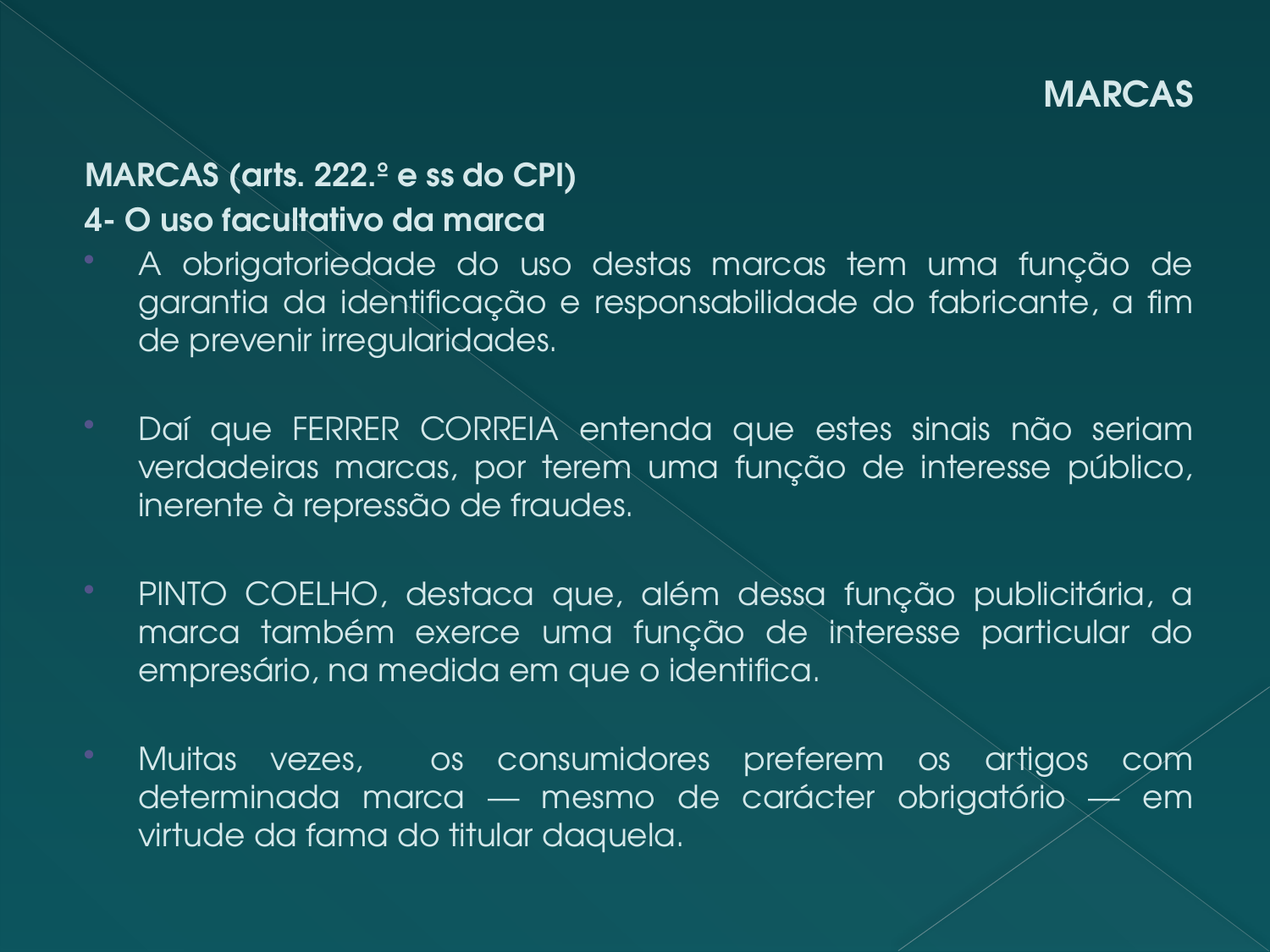

# MARCAS
MARCAS (arts. 222.º e ss do CPI)
4- O uso facultativo da marca
A obrigatoriedade do uso destas marcas tem uma função de garantia da identificação e responsabilidade do fabricante, a fim de prevenir irregularidades.

Daí que FERRER CORREIA entenda que estes sinais não seriam verdadeiras marcas, por terem uma função de interesse público, inerente à repressão de fraudes.

PINTO COELHO, destaca que, além dessa função publicitária, a marca também exerce uma função de interesse particular do empresário, na medida em que o identifica.

Muitas vezes,  os consumidores preferem os artigos com determinada marca — mesmo de carácter obrigatório — em virtude da fama do titular daquela.